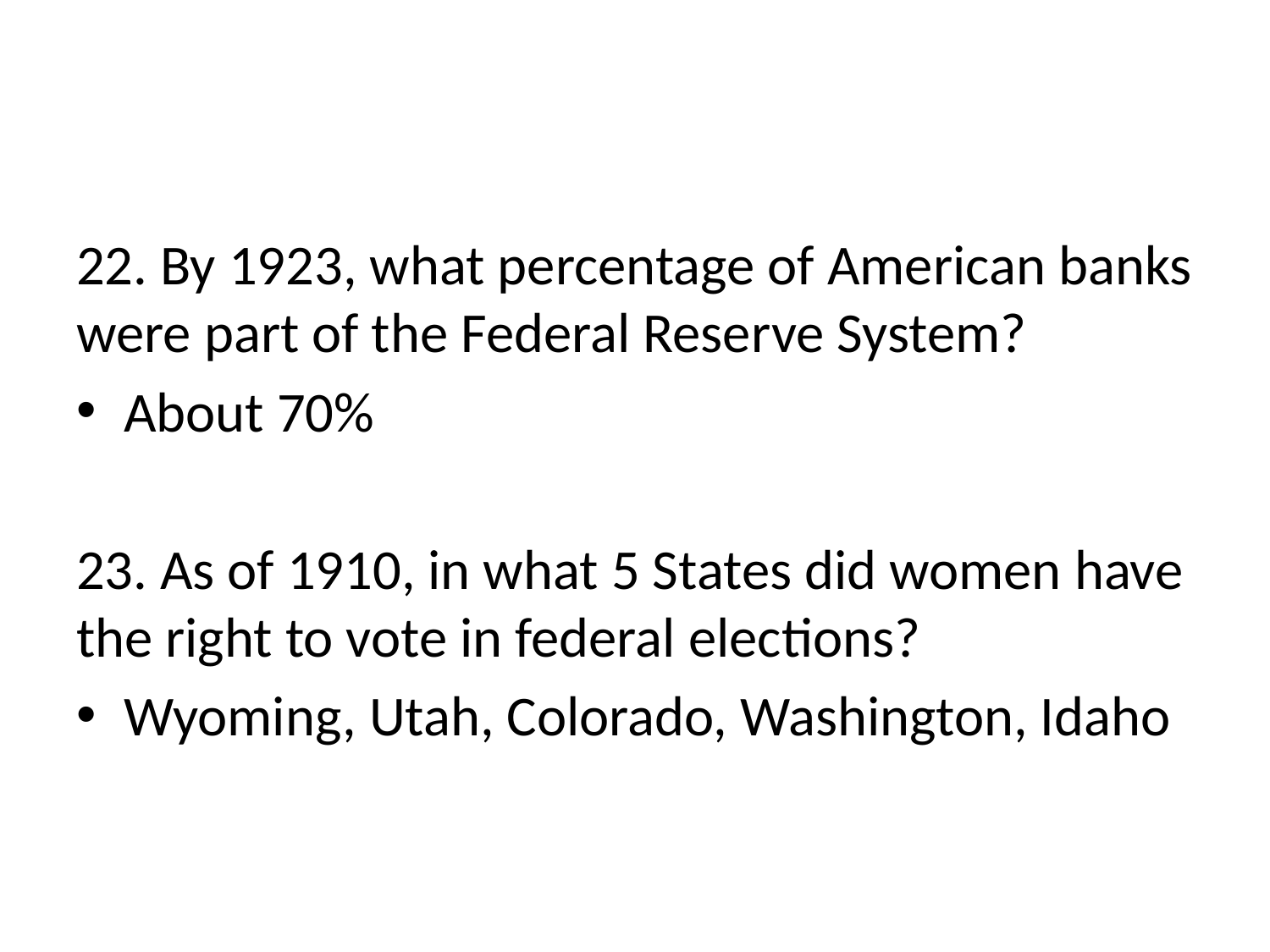

#
22. By 1923, what percentage of American banks were part of the Federal Reserve System?
About 70%

23. As of 1910, in what 5 States did women have the right to vote in federal elections?
Wyoming, Utah, Colorado, Washington, Idaho